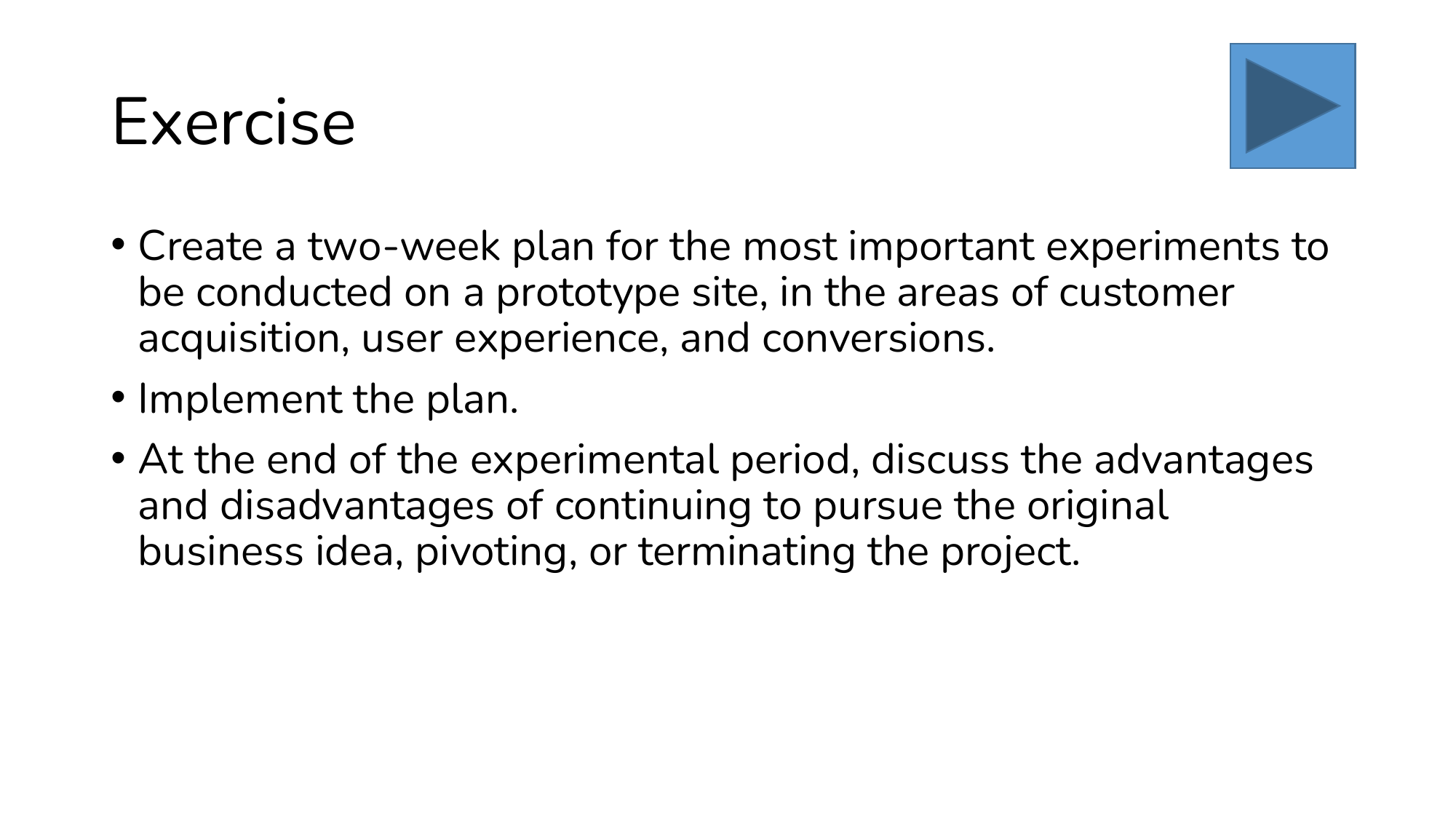

# Exercise

Create a two-week plan for the most important experiments to be conducted on a prototype site, in the areas of customer acquisition, user experience, and conversions.
Implement the plan.
At the end of the experimental period, discuss the advantages and disadvantages of continuing to pursue the original business idea, pivoting, or terminating the project.